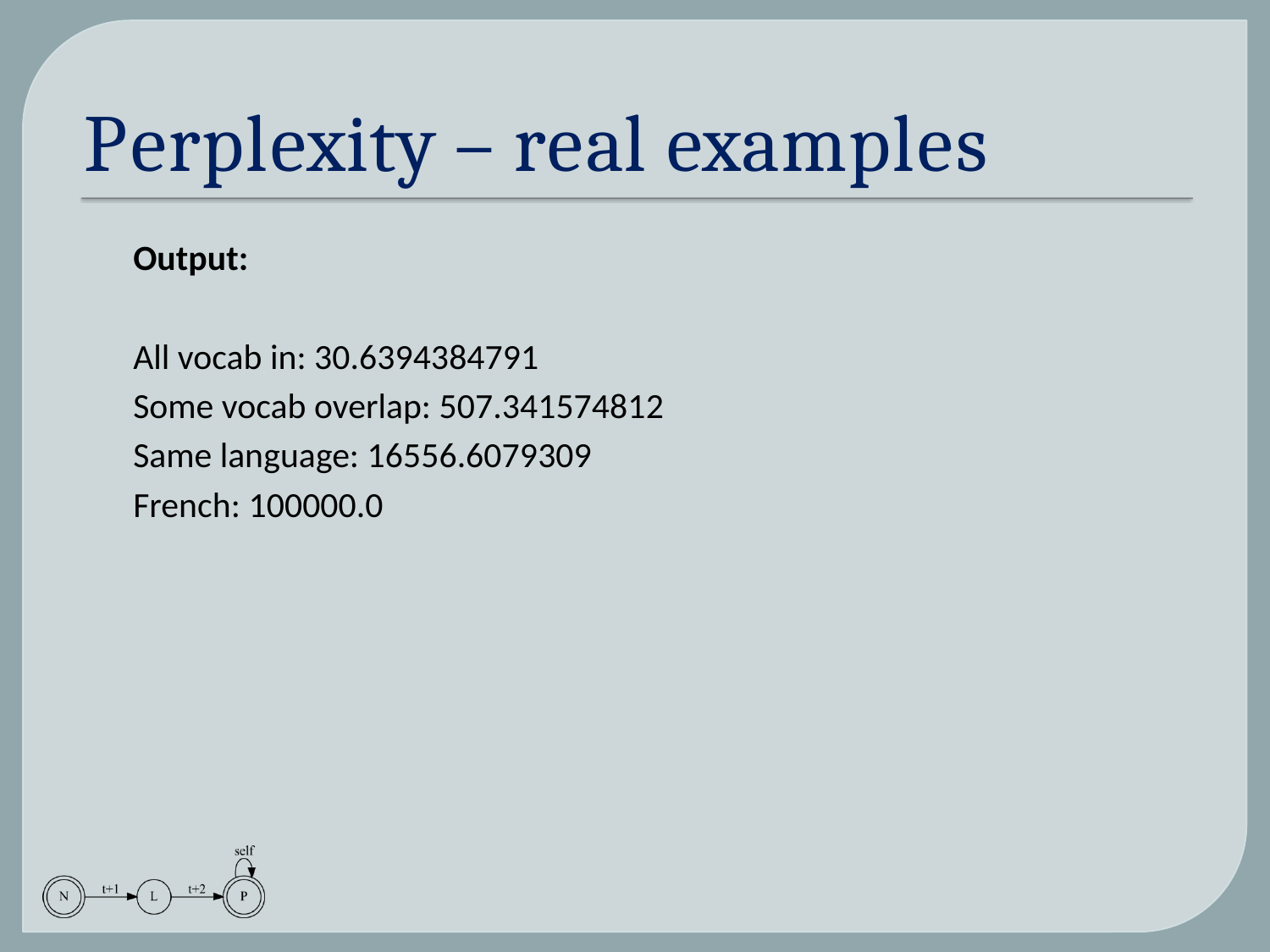

# Perplexity – real examples
Output:

All vocab in: 30.6394384791
Some vocab overlap: 507.341574812
Same language: 16556.6079309
French: 100000.0